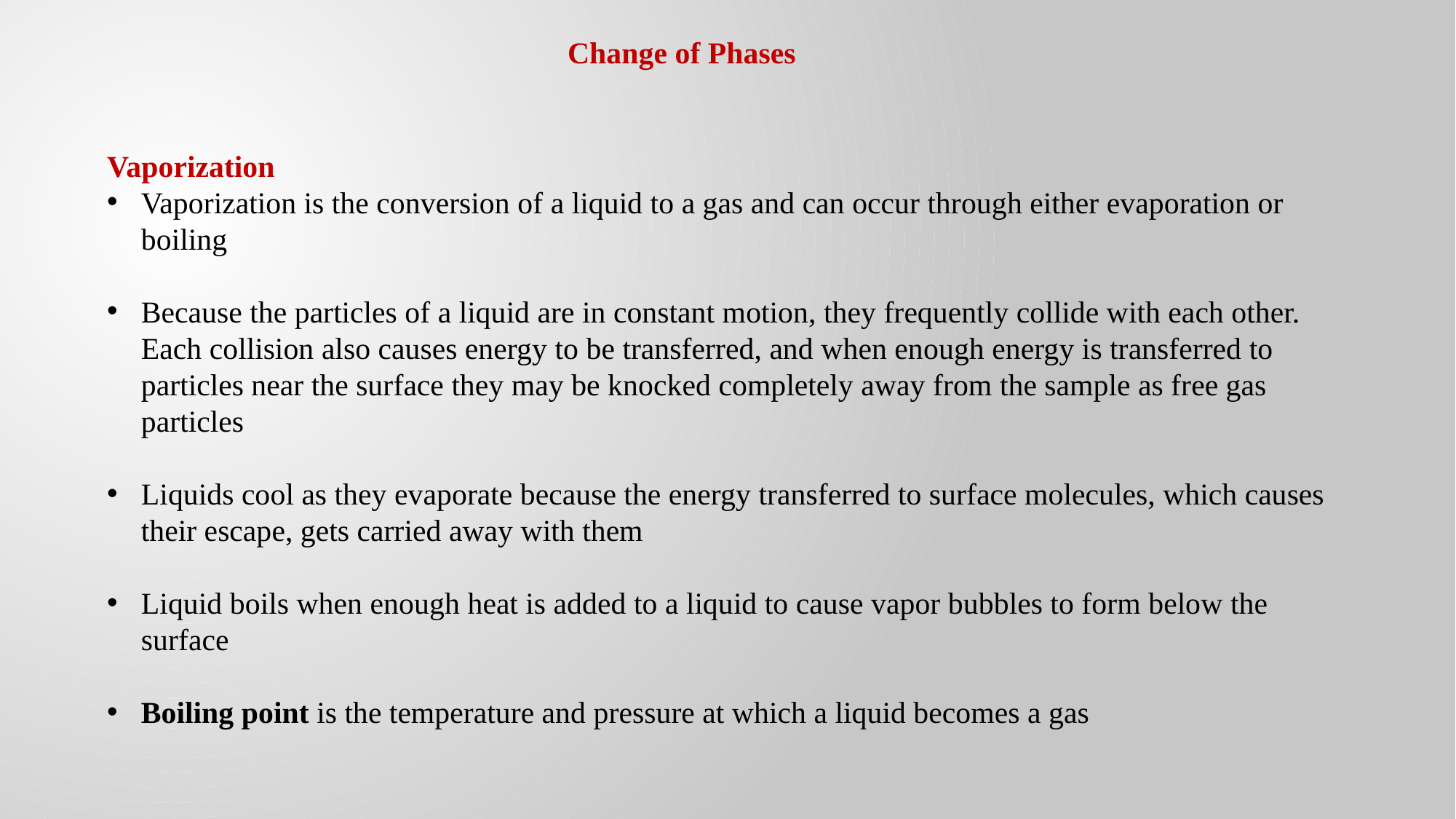

Change of Phases
Vaporization
Vaporization is the conversion of a liquid to a gas and can occur through either evaporation or boiling

Because the particles of a liquid are in constant motion, they frequently collide with each other. Each collision also causes energy to be transferred, and when enough energy is transferred to particles near the surface they may be knocked completely away from the sample as free gas particles

Liquids cool as they evaporate because the energy transferred to surface molecules, which causes their escape, gets carried away with them

Liquid boils when enough heat is added to a liquid to cause vapor bubbles to form below the surface

Boiling point is the temperature and pressure at which a liquid becomes a gas